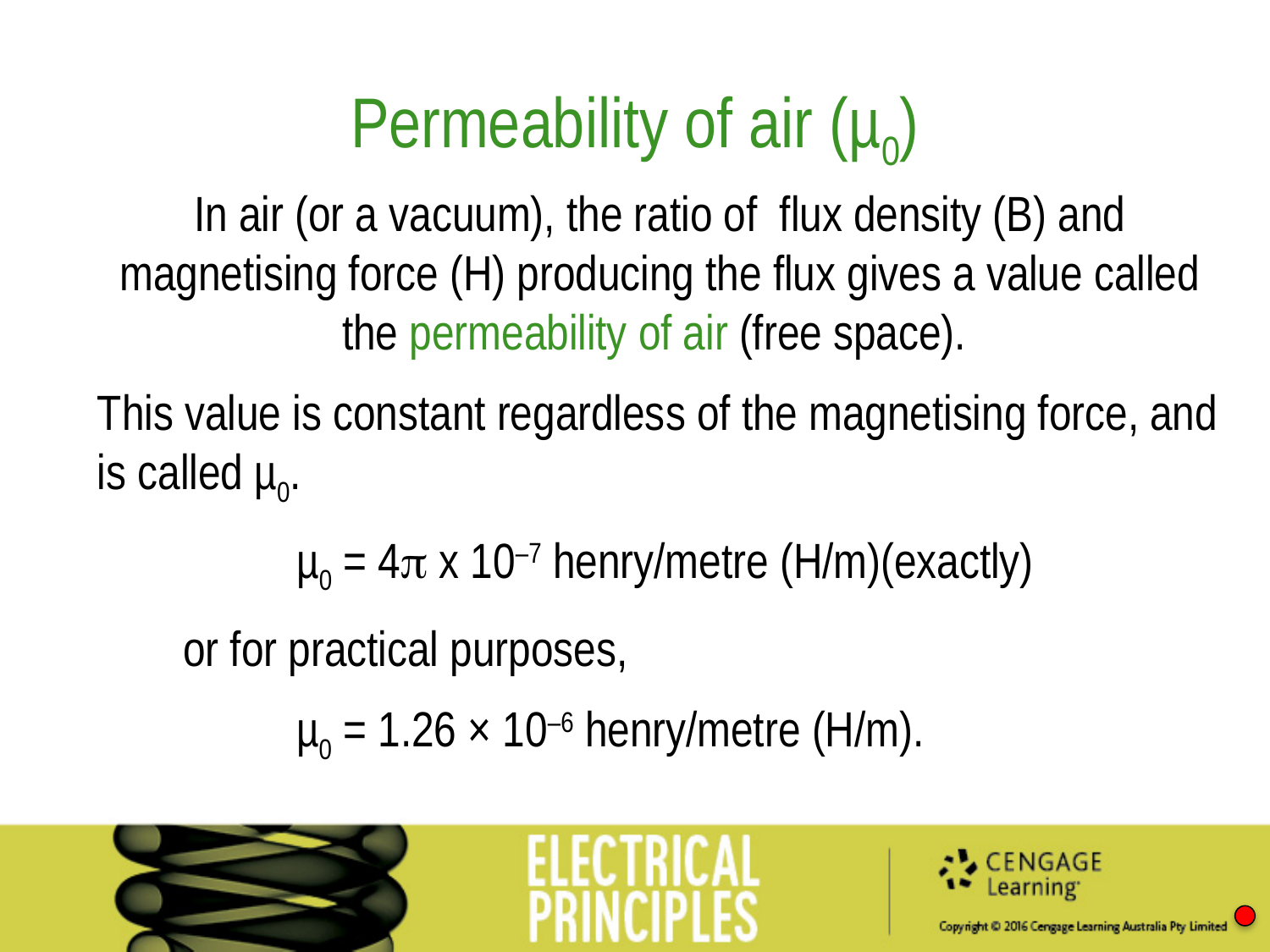

Permeability of air (µ0)
In air (or a vacuum), the ratio of  flux density (B) and magnetising force (H) producing the flux gives a value called the permeability of air (free space).
This value is constant regardless of the magnetising force, and is called µ0.
µ0 = 4π x 10–7 henry/metre (H/m)(exactly)
 or for practical purposes,
µ0 = 1.26 × 10–6 henry/metre (H/m).